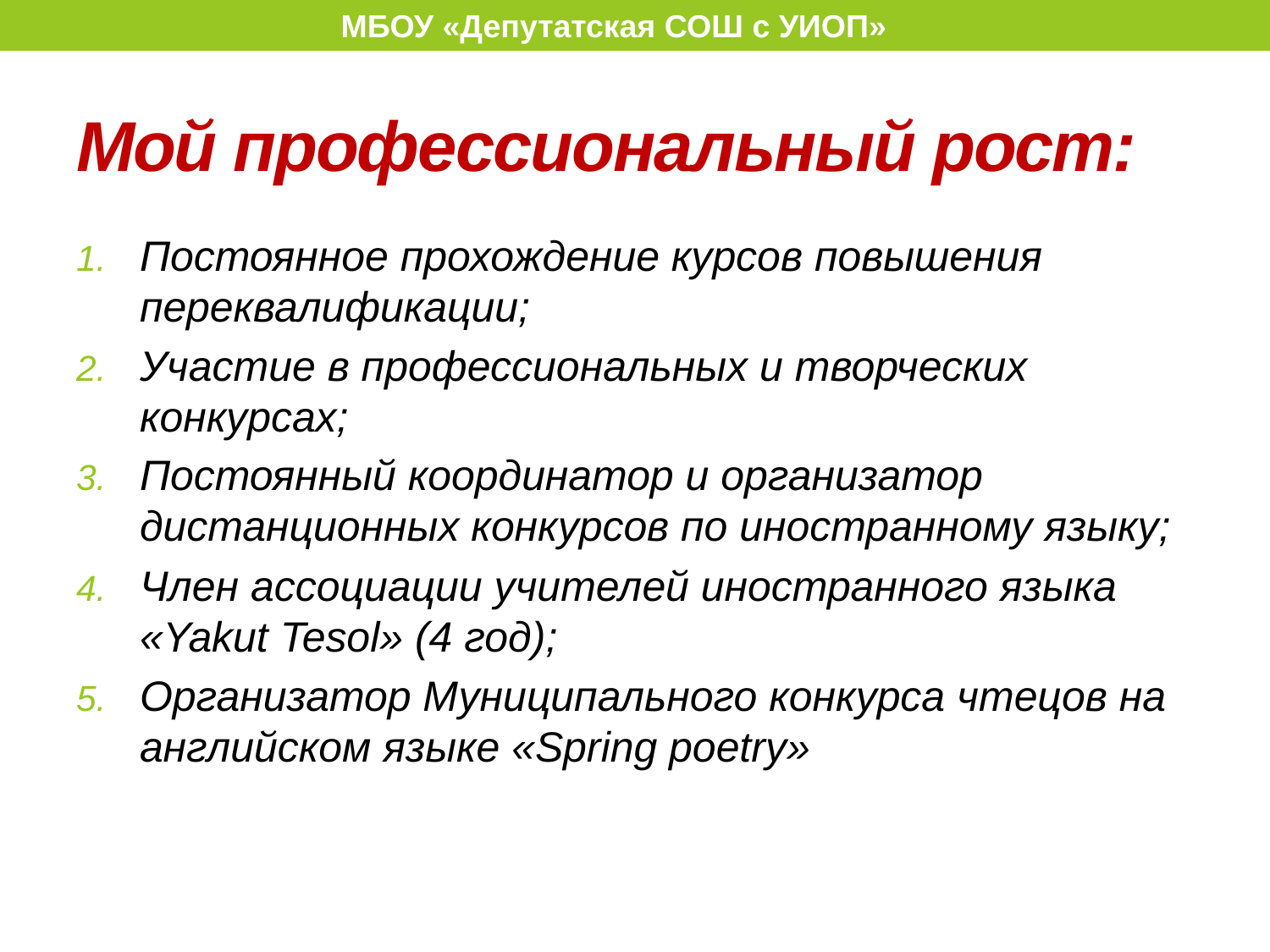

МБОУ «Депутатская СОШ с УИОП»
# Мой профессиональный рост:
Постоянное прохождение курсов повышения переквалификации;
Участие в профессиональных и творческих конкурсах;
Постоянный координатор и организатор дистанционных конкурсов по иностранному языку;
Член ассоциации учителей иностранного языка «Yakut Tesol» (4 год);
Организатор Муниципального конкурса чтецов на английском языке «Spring poetry»